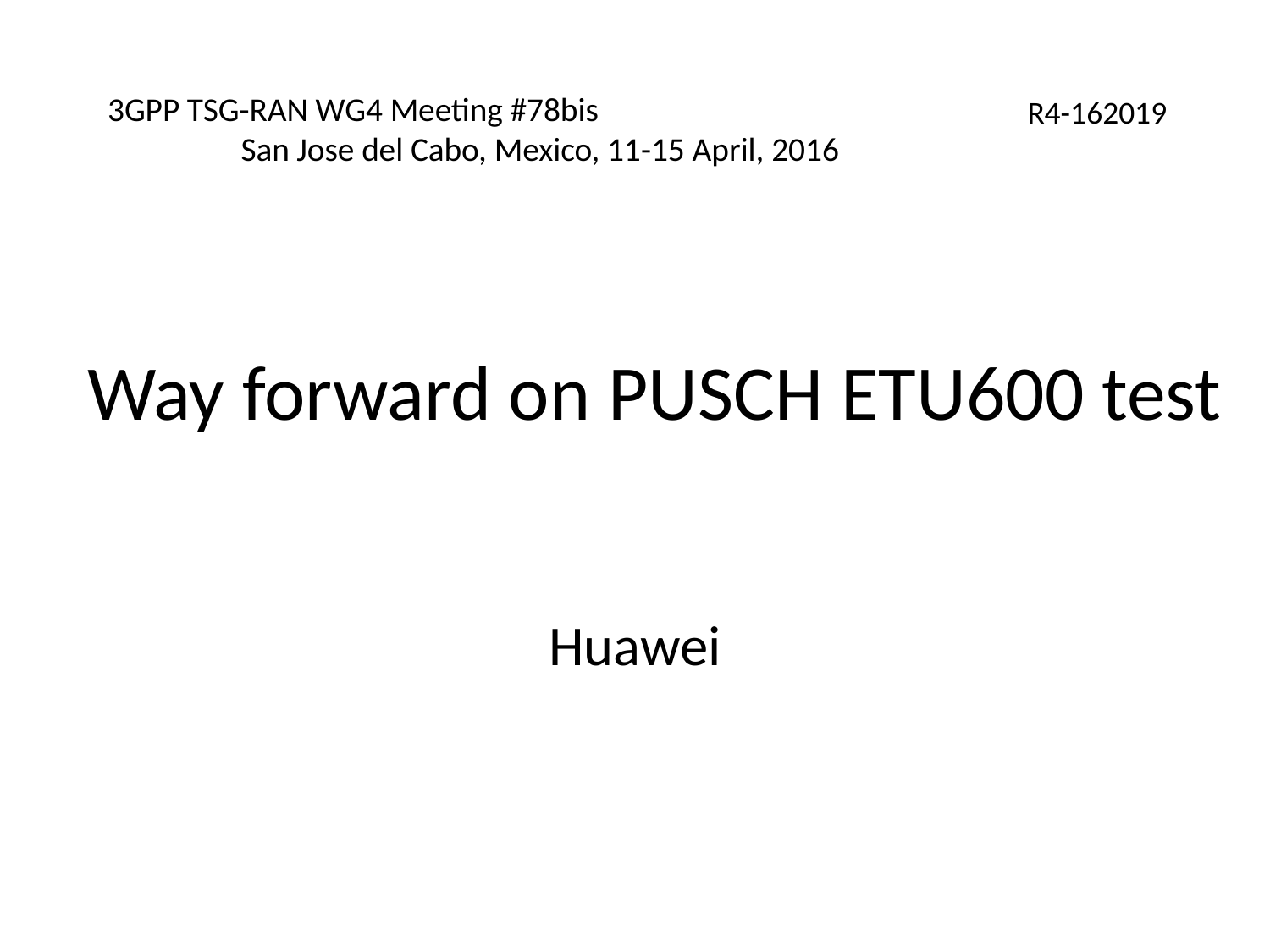

# 3GPP TSG-RAN WG4 Meeting #78bis	                                               San Jose del Cabo, Mexico, 11-15 April, 2016
R4-162019
Way forward on PUSCH ETU600 test
Huawei